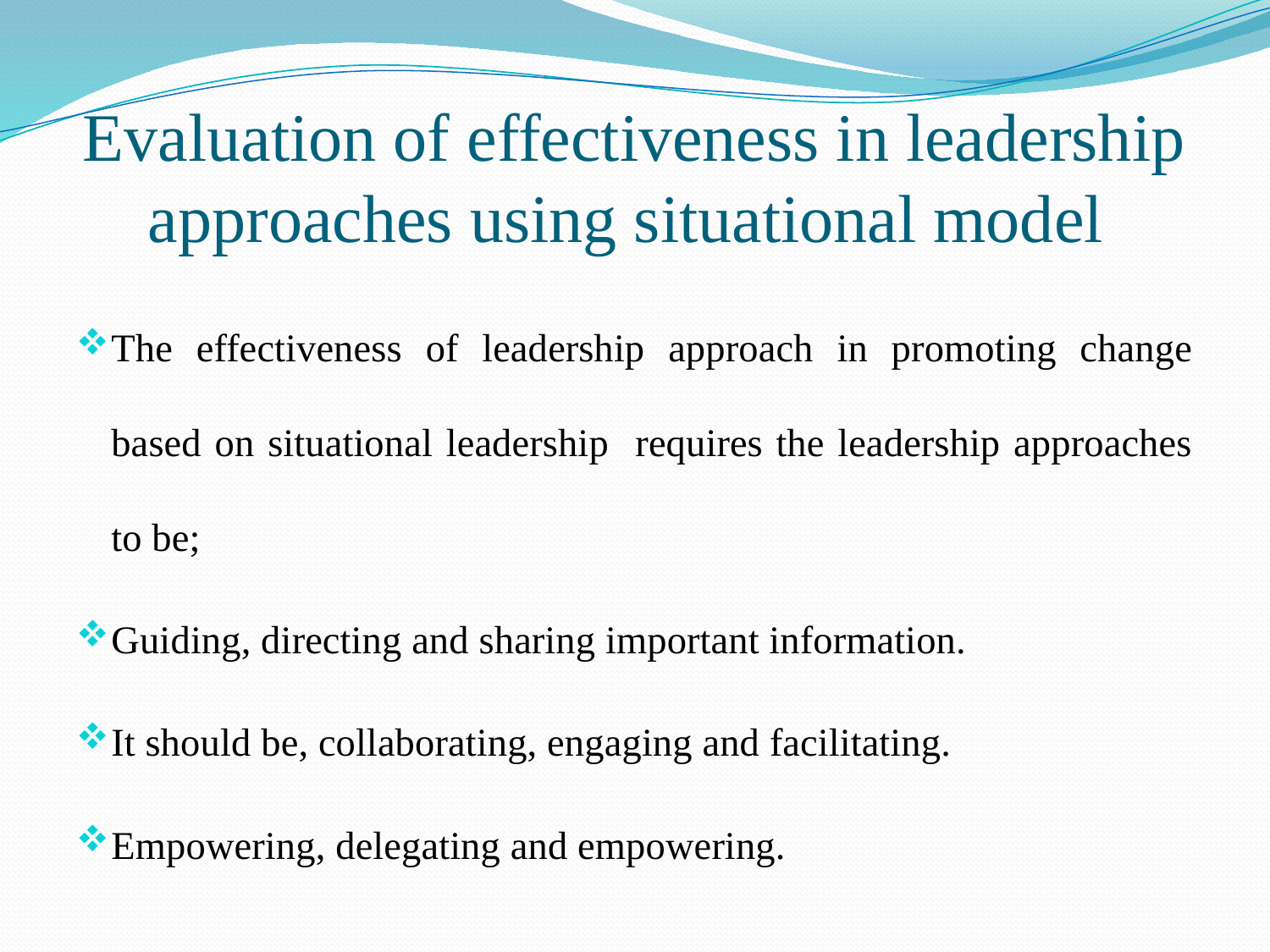

# Evaluation of effectiveness in leadership approaches using situational model
The effectiveness of leadership approach in promoting change based on situational leadership  requires the leadership approaches to be;
Guiding, directing and sharing important information.
It should be, collaborating, engaging and facilitating.
Empowering, delegating and empowering.